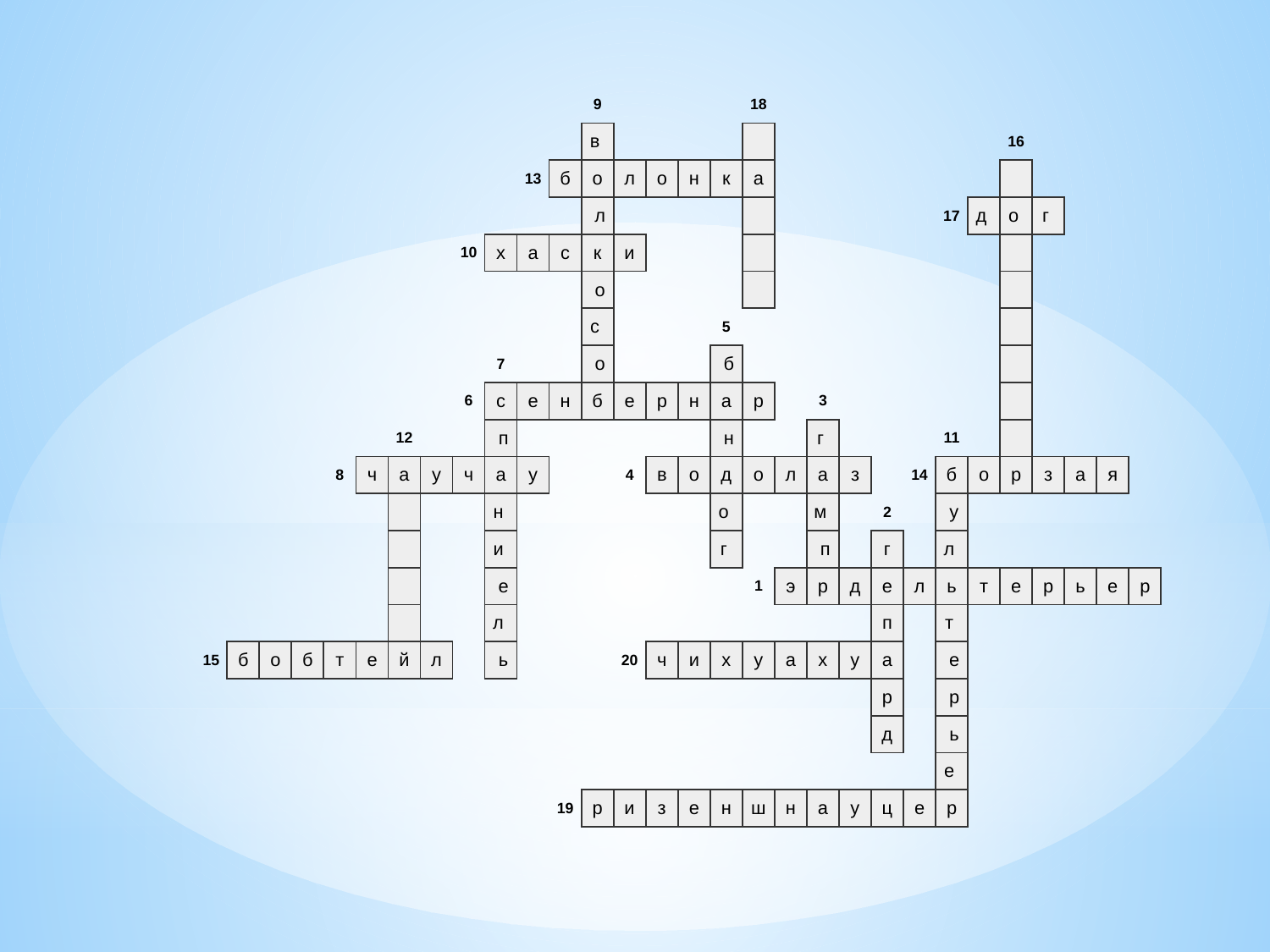

|  |  |  |  |  |  |  |  |  |  |  |  | 9 |  |  |  |  | 18 |  |  |  |  |  |  |  |  |  |  |  |  |
| --- | --- | --- | --- | --- | --- | --- | --- | --- | --- | --- | --- | --- | --- | --- | --- | --- | --- | --- | --- | --- | --- | --- | --- | --- | --- | --- | --- | --- | --- |
|  |  |  |  |  |  |  |  |  |  |  |  | в |  |  |  |  |  |  |  |  |  |  |  |  | 16 |  |  |  |  |
|  |  |  |  |  |  |  |  |  |  | 13 | б | о | л | о | н | к | а |  |  |  |  |  |  |  |  |  |  |  |  |
|  |  |  |  |  |  |  |  |  |  |  |  | л |  |  |  |  |  |  |  |  |  |  | 17 | д | о | г |  |  |  |
|  |  |  |  |  |  |  |  | 10 | х | а | с | к | и |  |  |  |  |  |  |  |  |  |  |  |  |  |  |  |  |
|  |  |  |  |  |  |  |  |  |  |  |  | о |  |  |  |  |  |  |  |  |  |  |  |  |  |  |  |  |  |
|  |  |  |  |  |  |  |  |  |  |  |  | с |  |  |  | 5 |  |  |  |  |  |  |  |  |  |  |  |  |  |
|  |  |  |  |  |  |  |  |  | 7 |  |  | о |  |  |  | б |  |  |  |  |  |  |  |  |  |  |  |  |  |
|  |  |  |  |  |  |  |  | 6 | с | е | н | б | е | р | н | а | р |  | 3 |  |  |  |  |  |  |  |  |  |  |
|  |  |  |  |  |  | 12 |  |  | п |  |  |  |  |  |  | н |  |  | г |  |  |  | 11 |  |  |  |  |  |  |
|  |  |  |  | 8 | ч | а | у | ч | а | у |  |  | 4 | в | о | д | о | л | а | з |  | 14 | б | о | р | з | а | я |  |
|  |  |  |  |  |  |  |  |  | н |  |  |  |  |  |  | о |  |  | м |  | 2 |  | у |  |  |  |  |  |  |
|  |  |  |  |  |  |  |  |  | и |  |  |  |  |  |  | г |  |  | п |  | г |  | л |  |  |  |  |  |  |
|  |  |  |  |  |  |  |  |  | е |  |  |  |  |  |  |  | 1 | э | р | д | е | л | ь | т | е | р | ь | е | р |
|  |  |  |  |  |  |  |  |  | л |  |  |  |  |  |  |  |  |  |  |  | п |  | т |  |  |  |  |  |  |
| 15 | б | о | б | т | е | й | л |  | ь |  |  |  | 20 | ч | и | х | у | а | х | у | а |  | е |  |  |  |  |  |  |
|  |  |  |  |  |  |  |  |  |  |  |  |  |  |  |  |  |  |  |  |  | р |  | р |  |  |  |  |  |  |
|  |  |  |  |  |  |  |  |  |  |  |  |  |  |  |  |  |  |  |  |  | д |  | ь |  |  |  |  |  |  |
|  |  |  |  |  |  |  |  |  |  |  |  |  |  |  |  |  |  |  |  |  |  |  | е |  |  |  |  |  |  |
|  |  |  |  |  |  |  |  |  |  |  | 19 | р | и | з | е | н | ш | н | а | у | ц | е | р |  |  |  |  |  |  |